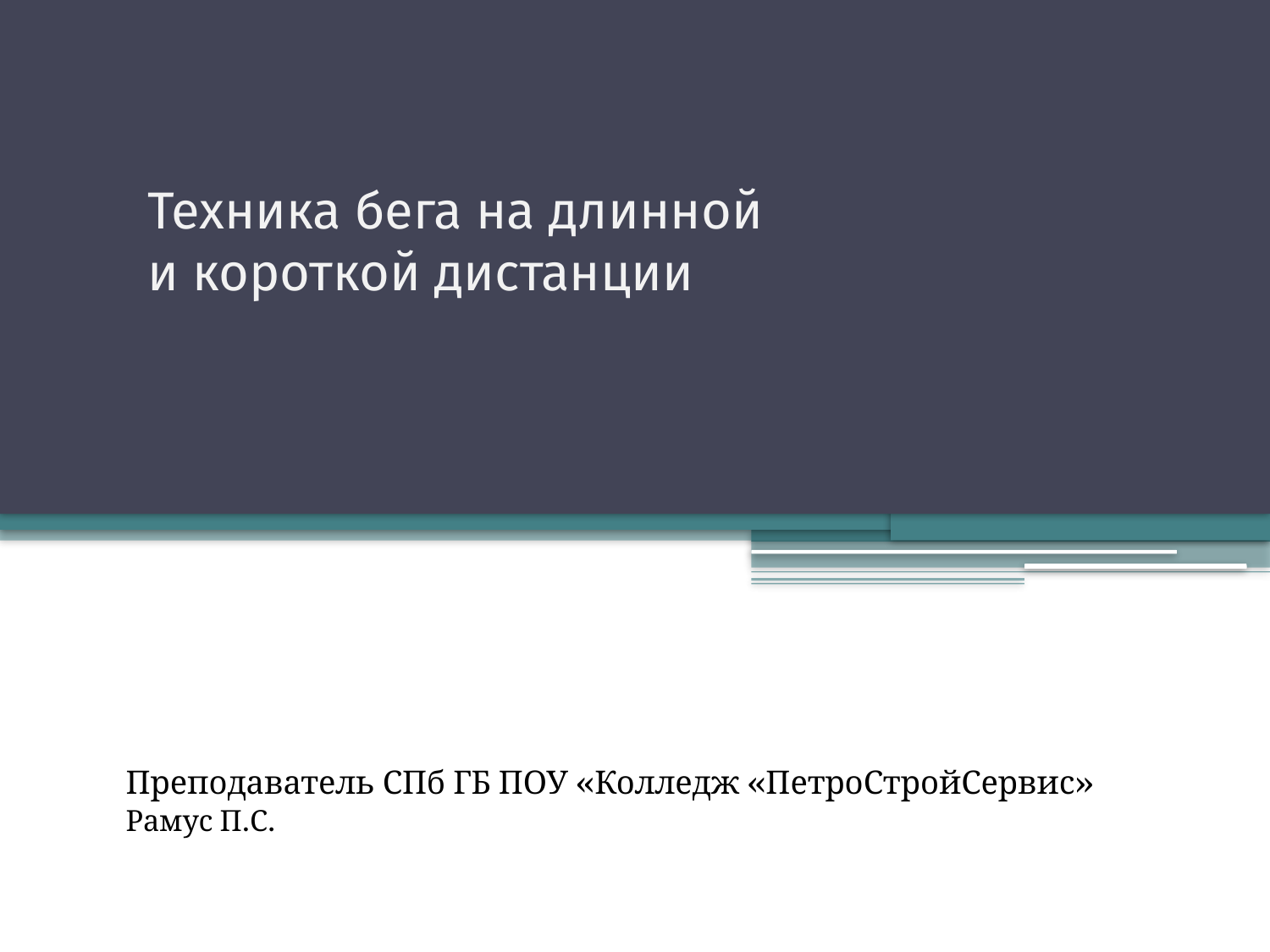

# Техника бега на длинной и короткой дистанции

Преподаватель СПб ГБ ПОУ «Колледж «ПетроСтройСервис»
Рамус П.С.